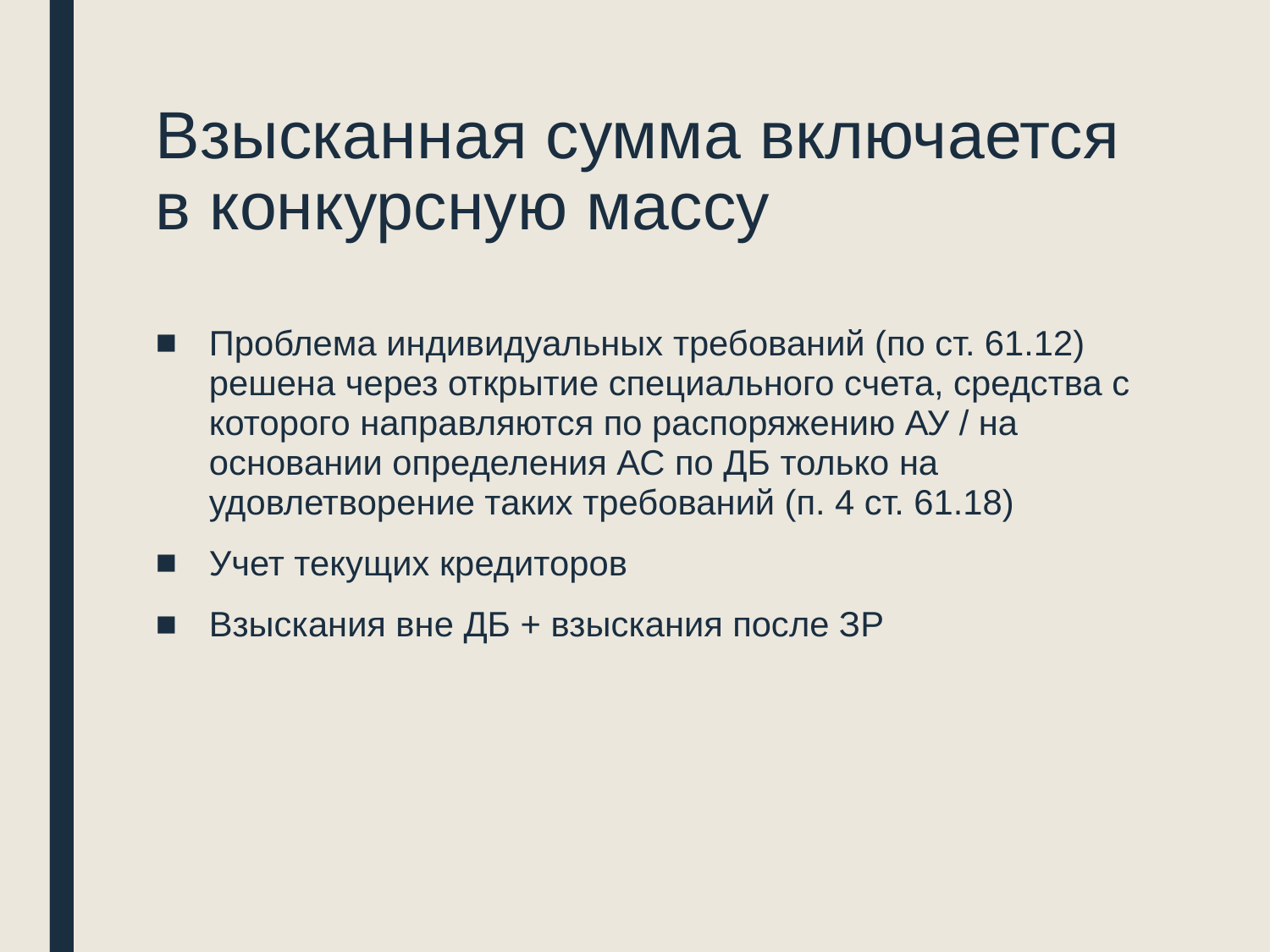

# Взысканная сумма включается в конкурсную массу
Проблема индивидуальных требований (по ст. 61.12) решена через открытие специального счета, средства с которого направляются по распоряжению АУ / на основании определения АС по ДБ только на удовлетворение таких требований (п. 4 ст. 61.18)
Учет текущих кредиторов
Взыскания вне ДБ + взыскания после ЗР